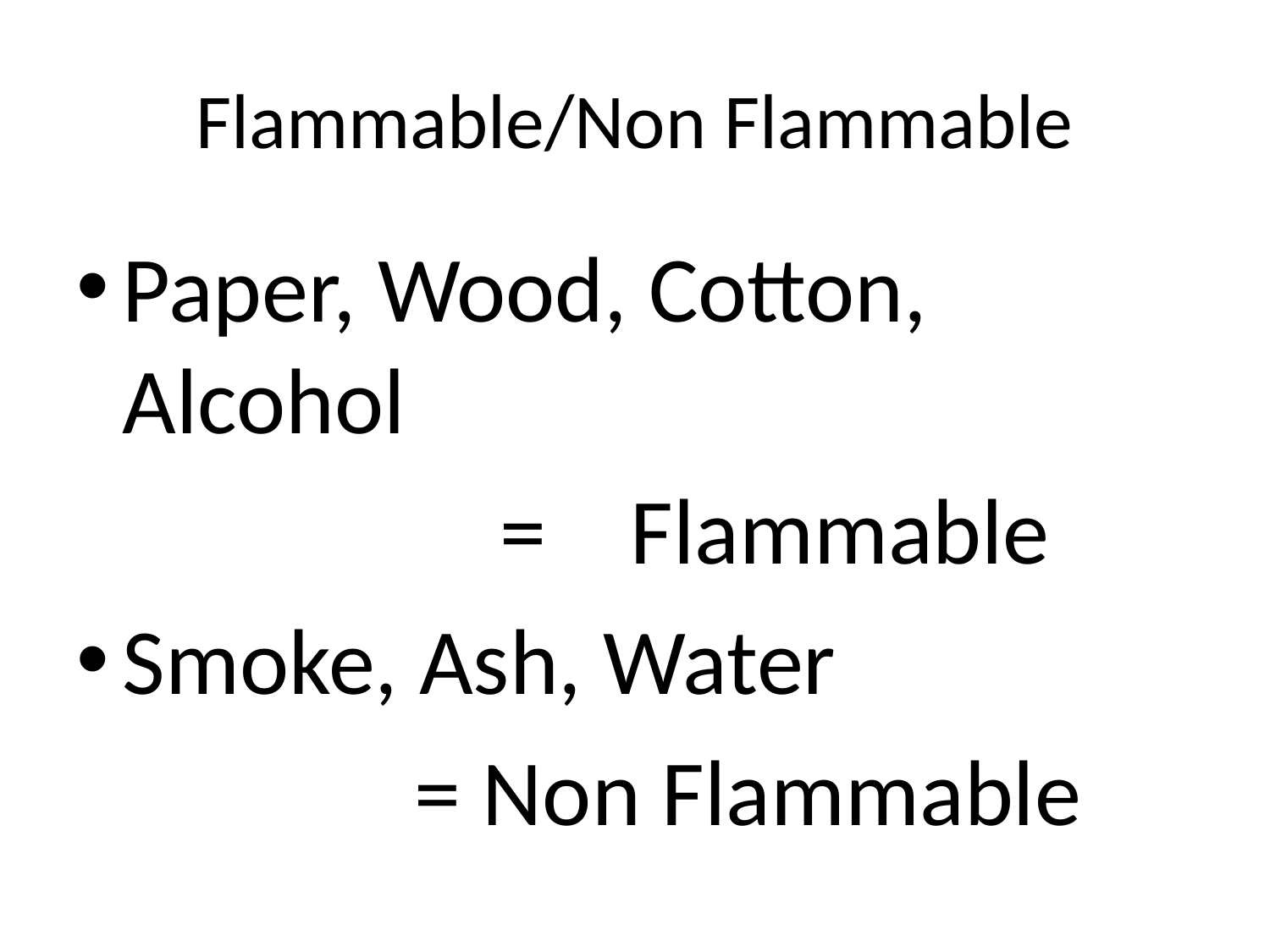

# Flammable/Non Flammable
Paper, Wood, Cotton, Alcohol
                    =    Flammable
Smoke, Ash, Water
                = Non Flammable